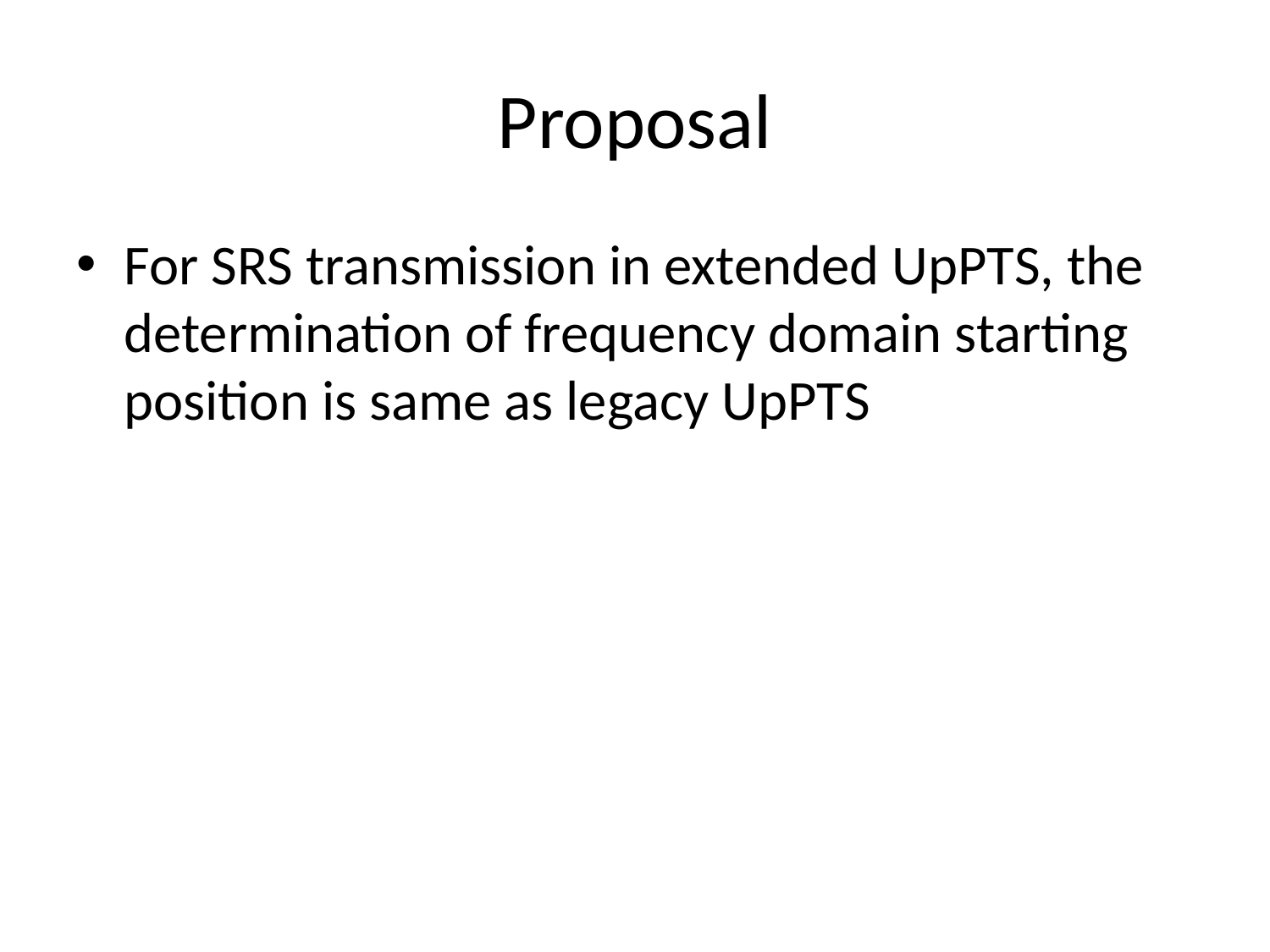

# Proposal

For SRS transmission in extended UpPTS, the determination of frequency domain starting position is same as legacy UpPTS